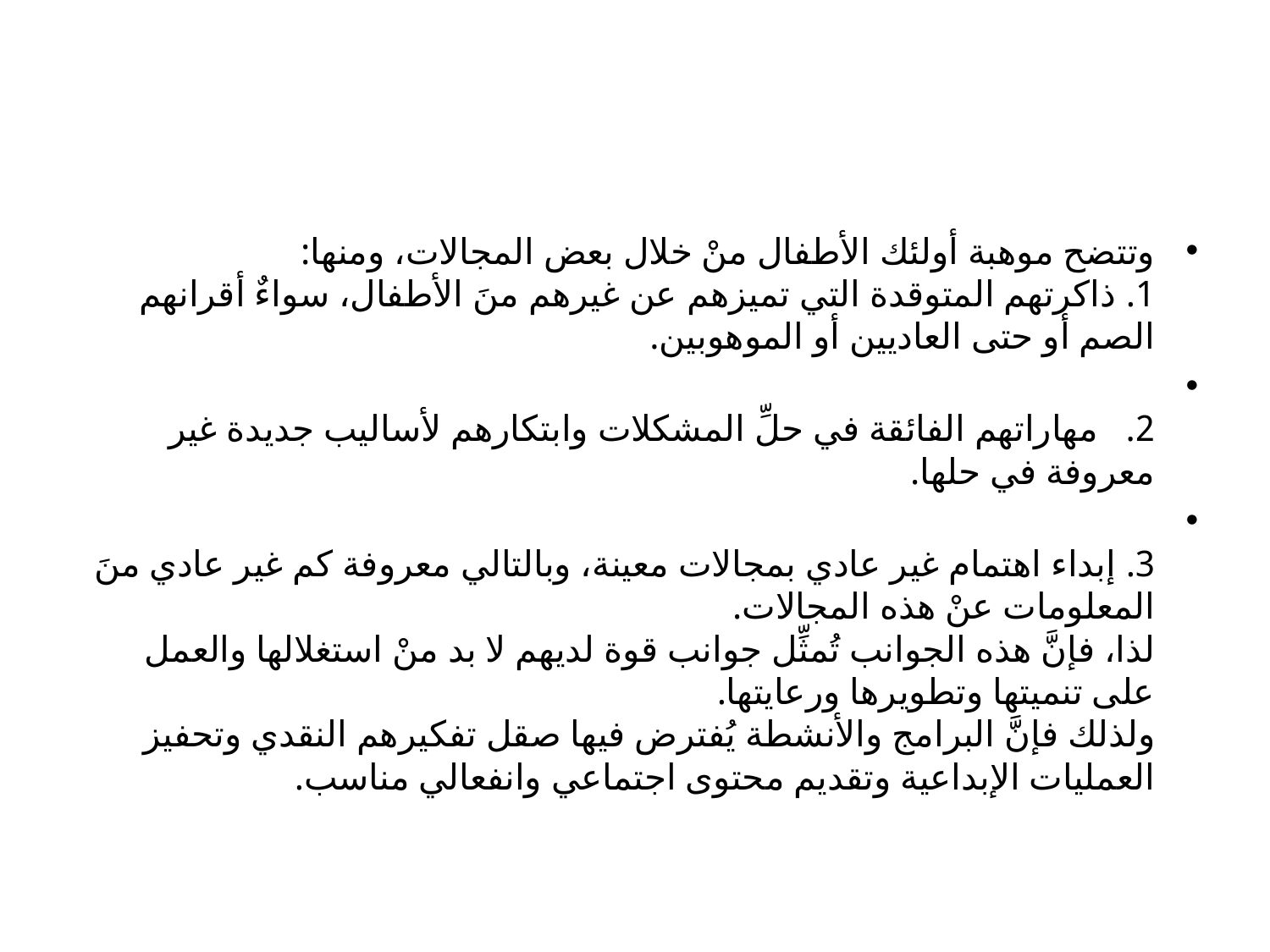

وتتضح موهبة أولئك الأطفال منْ خلال بعض المجالات، ومنها:
1. ذاكرتهم المتوقدة التي تميزهم عن غيرهم منَ الأطفال، سواءٌ أقرانهم الصم أو حتى العاديين أو الموهوبين.
2.   مهاراتهم الفائقة في حلِّ المشكلات وابتكارهم لأساليب جديدة غير معروفة في حلها.
3. إبداء اهتمام غير عادي بمجالات معينة، وبالتالي معروفة كم غير عادي منَ المعلومات عنْ هذه المجالات.
لذا، فإنَّ هذه الجوانب تُمثِّل جوانب قوة لديهم لا بد منْ استغلالها والعمل على تنميتها وتطويرها ورعايتها.
ولذلك فإنَّ البرامج والأنشطة يُفترض فيها صقل تفكيرهم النقدي وتحفيز العمليات الإبداعية وتقديم محتوى اجتماعي وانفعالي مناسب.